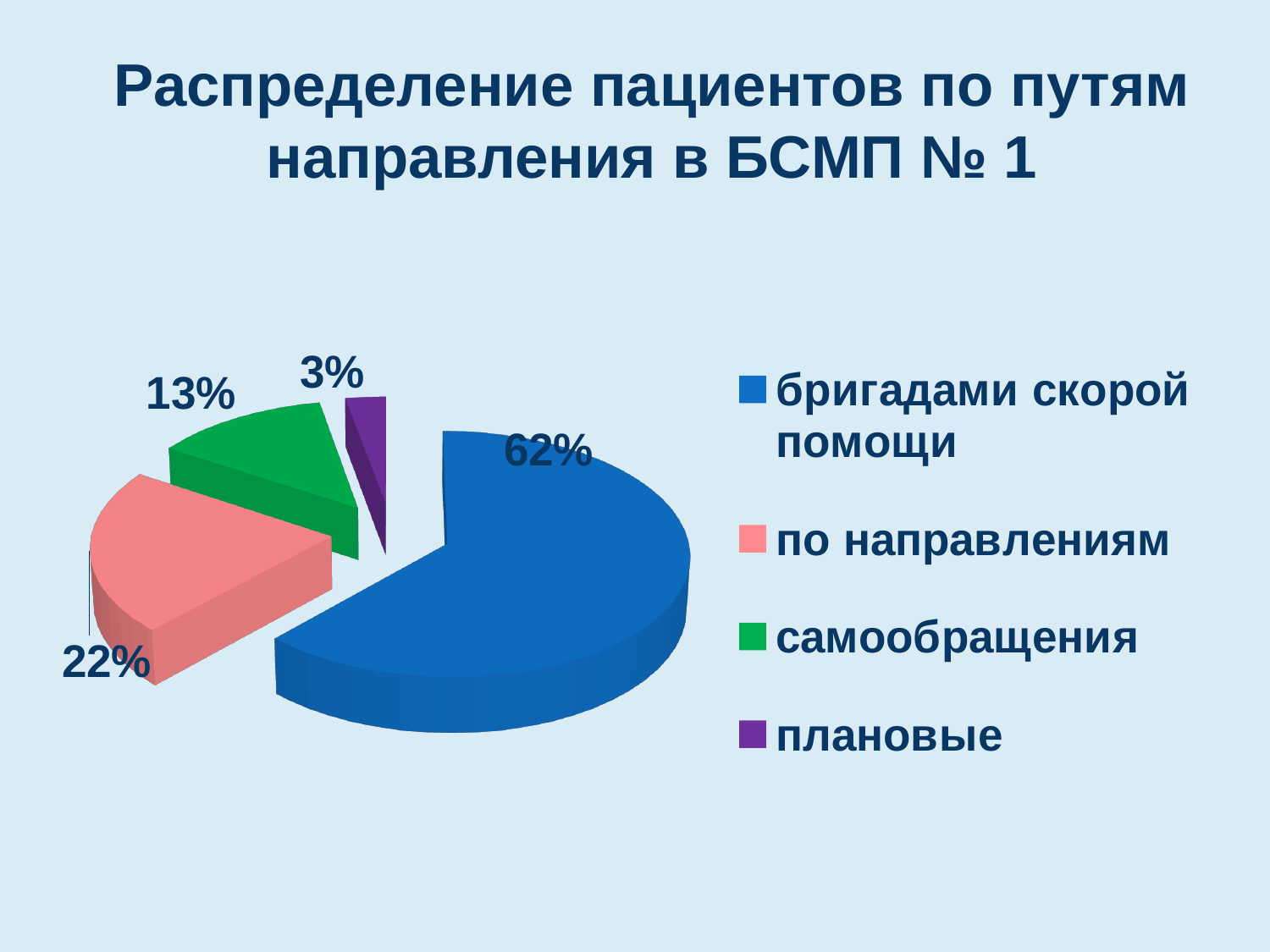

Распределение пациентов по путям
направления в БСМП № 1

[unsupported chart]